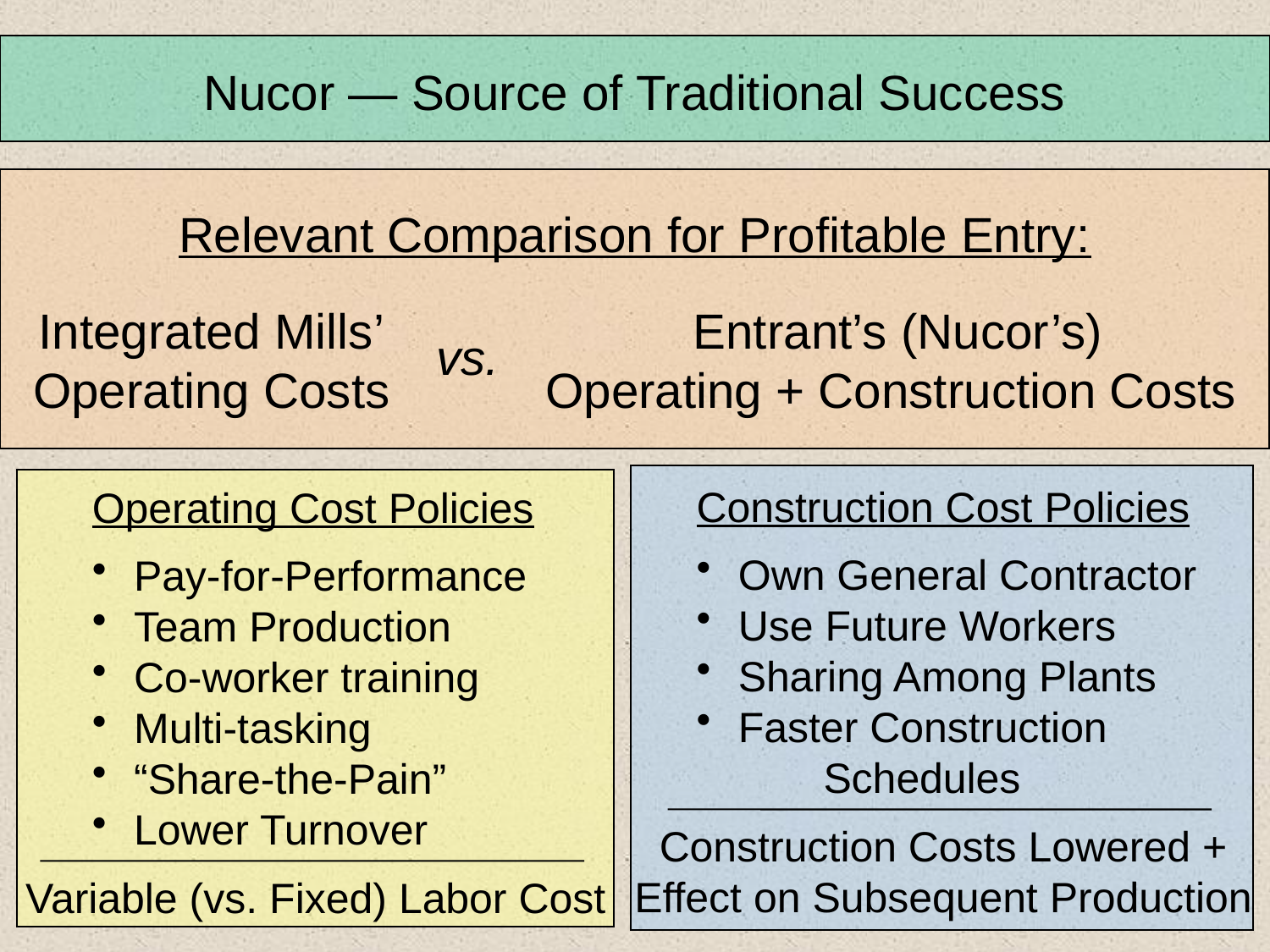

Nucor — Source of Traditional Success

Relevant Comparison for Profitable Entry:
Integrated Mills’
Operating Costs
 Entrant’s (Nucor’s)
Operating + Construction Costs
vs.

Construction Cost Policies

 Own General Contractor
 Use Future Workers
 Sharing Among Plants
 Faster Construction
	Schedules
Operating Cost Policies

 Pay-for-Performance
 Team Production
 Co-worker training
 Multi-tasking
 “Share-the-Pain”
 Lower Turnover

Construction Costs Lowered +
Effect on Subsequent Production

Variable (vs. Fixed) Labor Cost